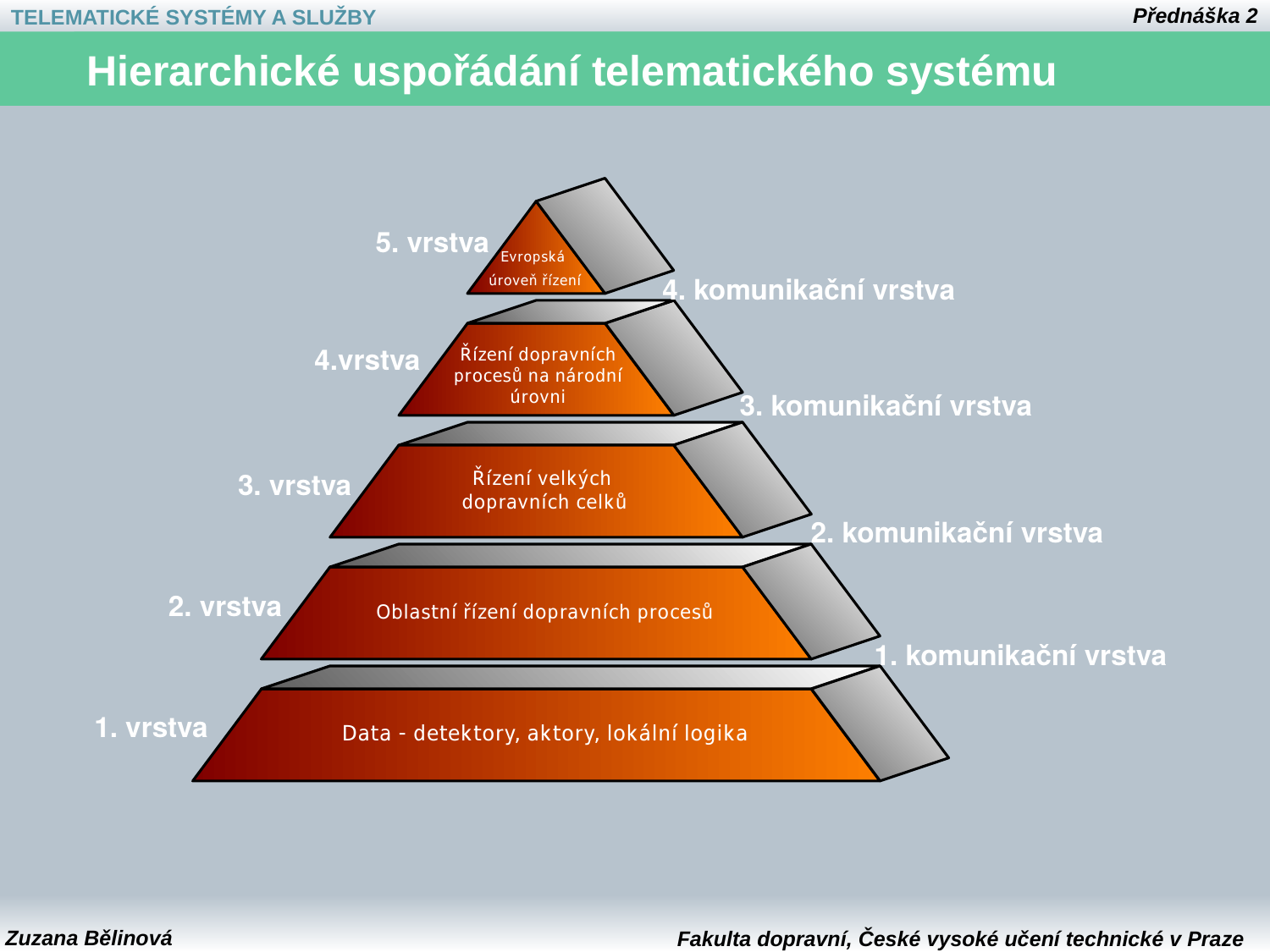

# Hierarchické uspořádání telematického systému

5. vrstva
Evropská
úroveň řízení
4. komunikační vrstva
3. komunikační vrstva
2. komunikační vrstva
1. komunikační vrstva

4.vrstva
Řízení dopravních procesů na národní úrovni

Řízení velkých
dopravních celků
3. vrstva

2. vrstva
Oblastní řízení dopravních procesů

1. vrstva
Data - detektory, aktory, lokální logika